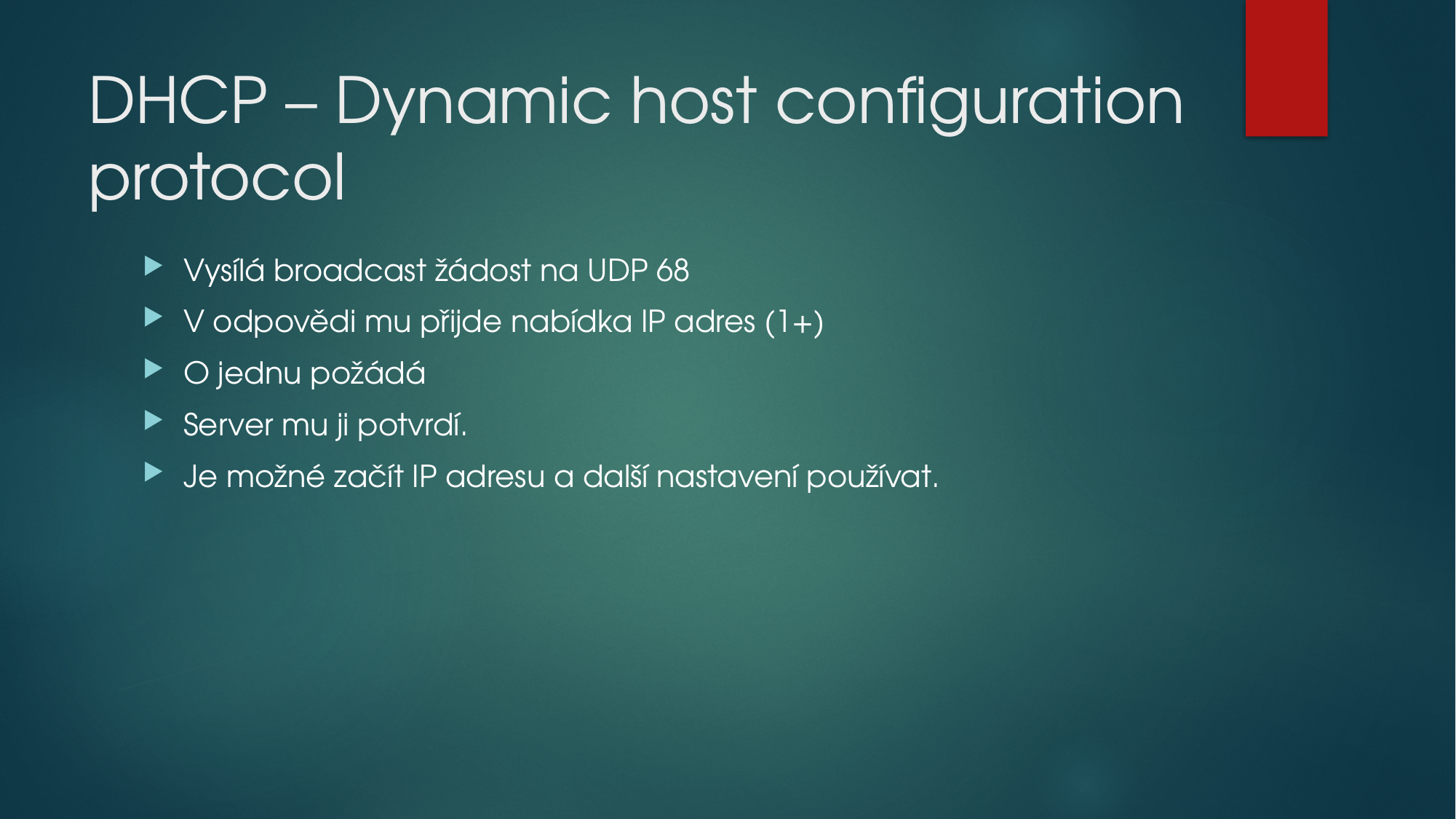

# DHCP – Dynamic host configuration protocol
Vysílá broadcast žádost na UDP 68
V odpovědi mu přijde nabídka IP adres (1+)
O jednu požádá
Server mu ji potvrdí.
Je možné začít IP adresu a další nastavení používat.